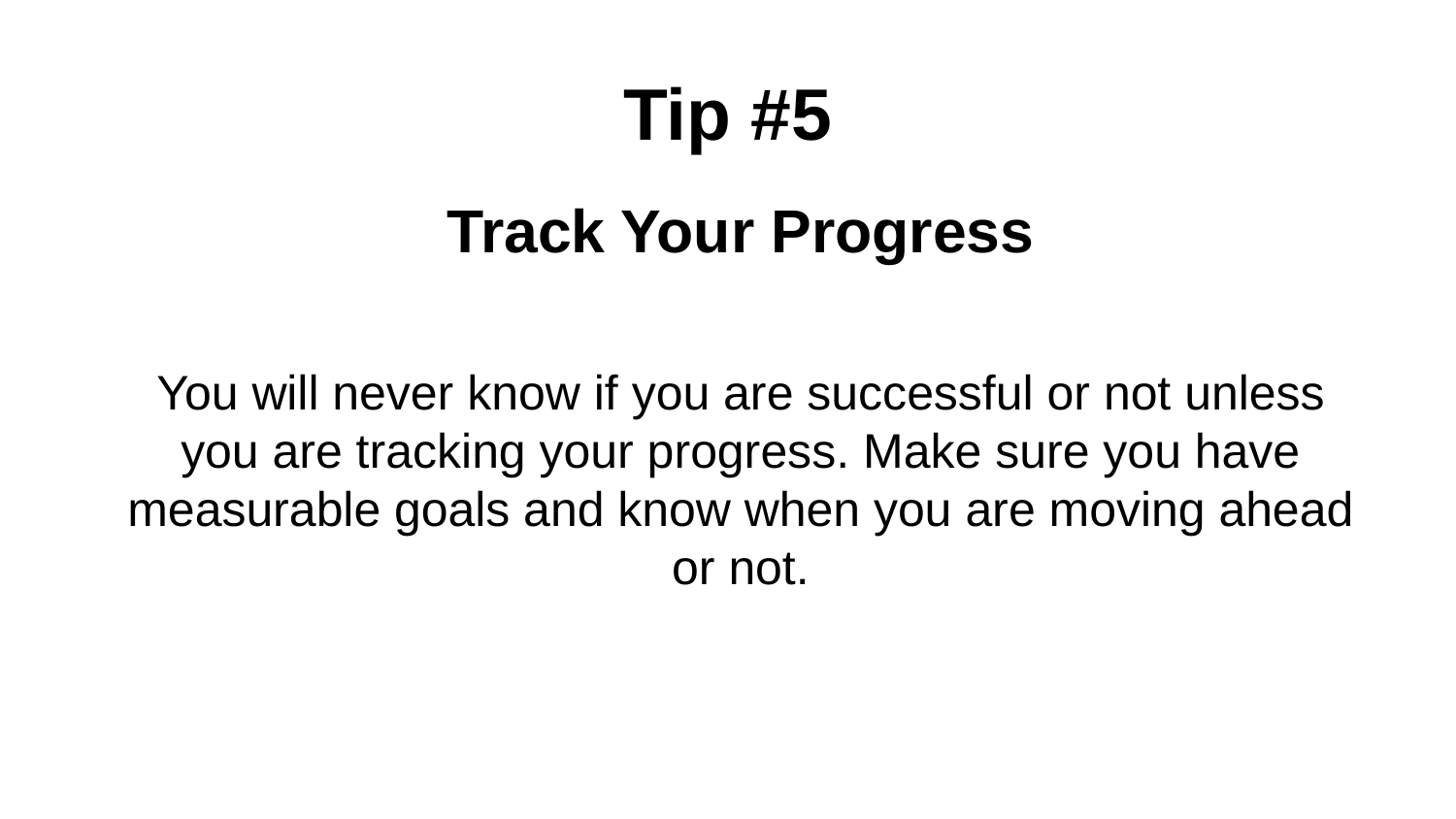

# Tip #5
Track Your Progress

You will never know if you are successful or not unless you are tracking your progress. Make sure you have measurable goals and know when you are moving ahead or not.